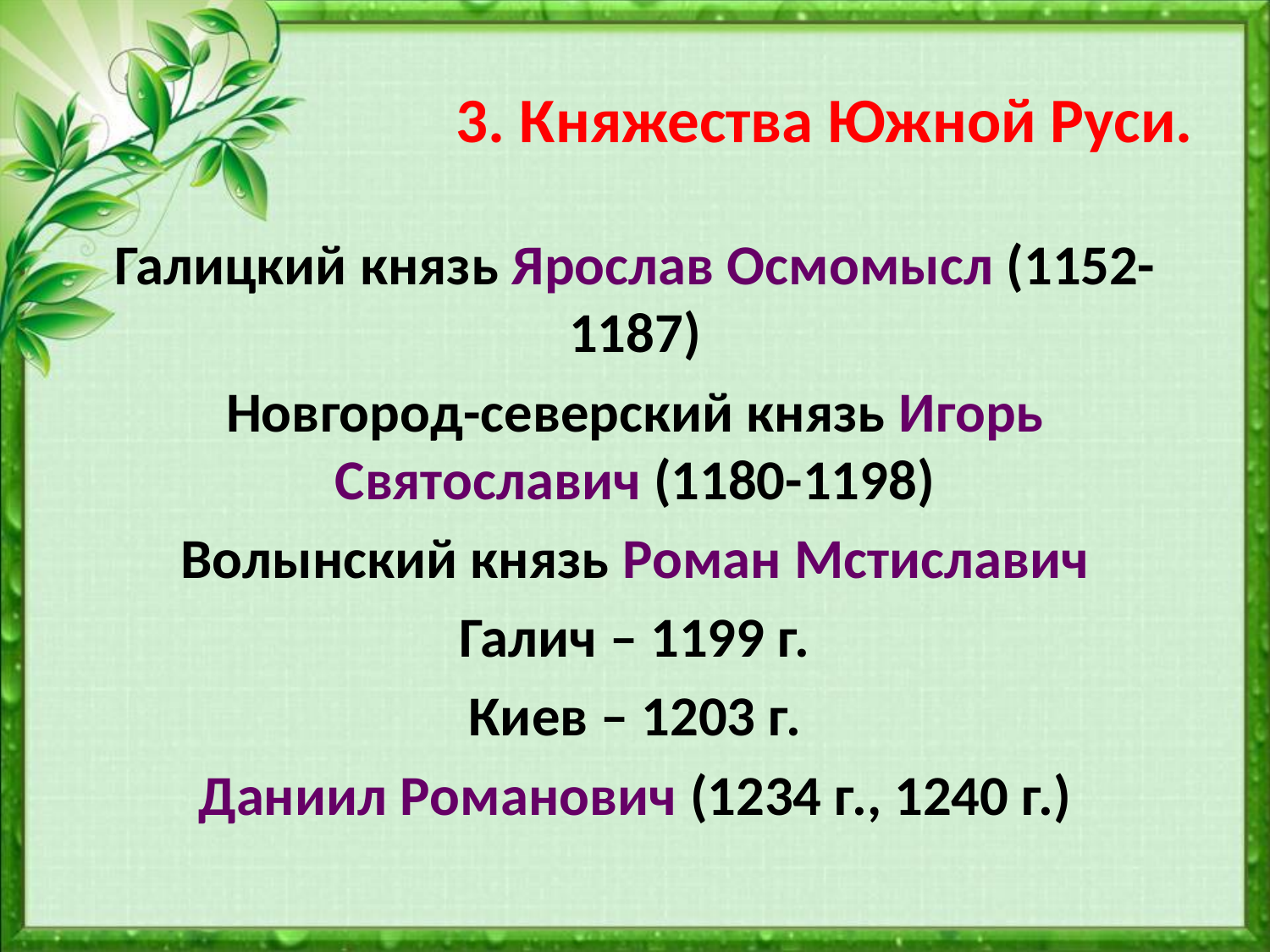

# 3. Княжества Южной Руси.
Галицкий князь Ярослав Осмомысл (1152- 1187)
Новгород-северский князь Игорь Святославич (1180-1198)
Волынский князь Роман Мстиславич
Галич – 1199 г.
Киев – 1203 г.
Даниил Романович (1234 г., 1240 г.)